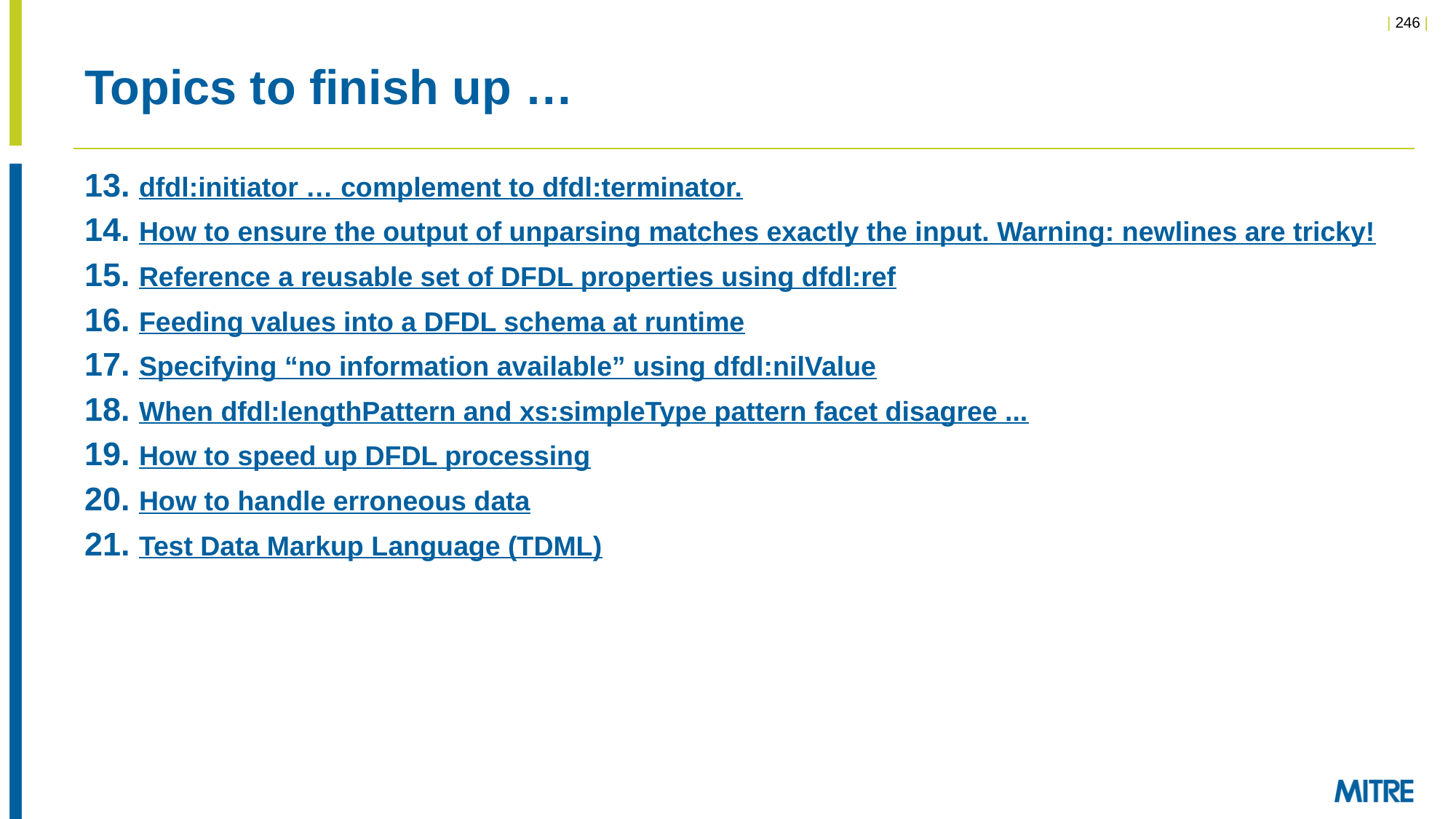

# Topics to finish up …
dfdl:initiator … complement to dfdl:terminator.
How to ensure the output of unparsing matches exactly the input. Warning: newlines are tricky!
Reference a reusable set of DFDL properties using dfdl:ref
Feeding values into a DFDL schema at runtime
Specifying “no information available” using dfdl:nilValue
When dfdl:lengthPattern and xs:simpleType pattern facet disagree ...
How to speed up DFDL processing
How to handle erroneous data
Test Data Markup Language (TDML)